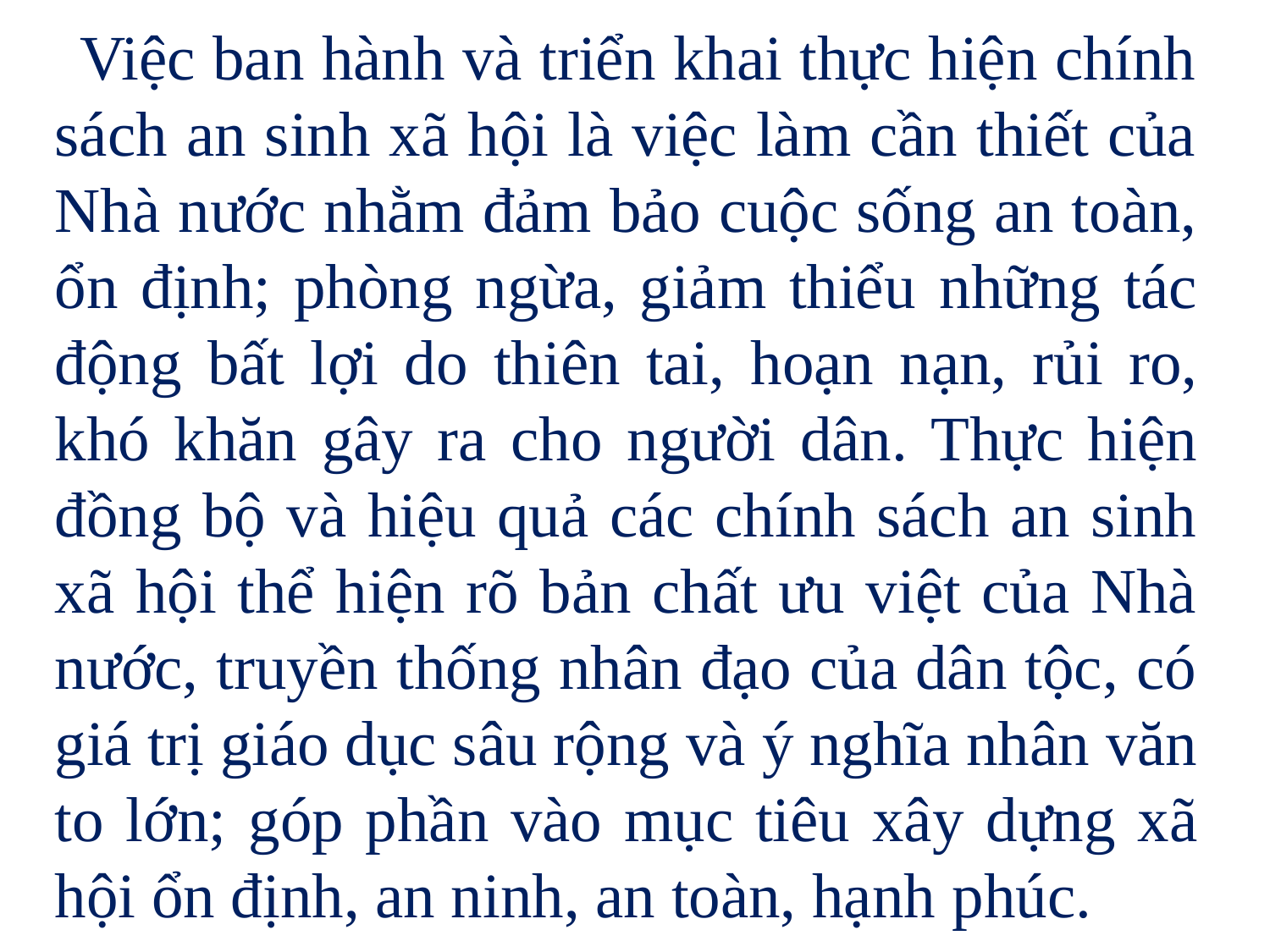

Việc ban hành và triển khai thực hiện chính sách an sinh xã hội là việc làm cần thiết của Nhà nước nhằm đảm bảo cuộc sống an toàn, ổn định; phòng ngừa, giảm thiểu những tác động bất lợi do thiên tai, hoạn nạn, rủi ro, khó khăn gây ra cho người dân. Thực hiện đồng bộ và hiệu quả các chính sách an sinh xã hội thể hiện rõ bản chất ưu việt của Nhà nước, truyền thống nhân đạo của dân tộc, có giá trị giáo dục sâu rộng và ý nghĩa nhân văn to lớn; góp phần vào mục tiêu xây dựng xã hội ổn định, an ninh, an toàn, hạnh phúc.